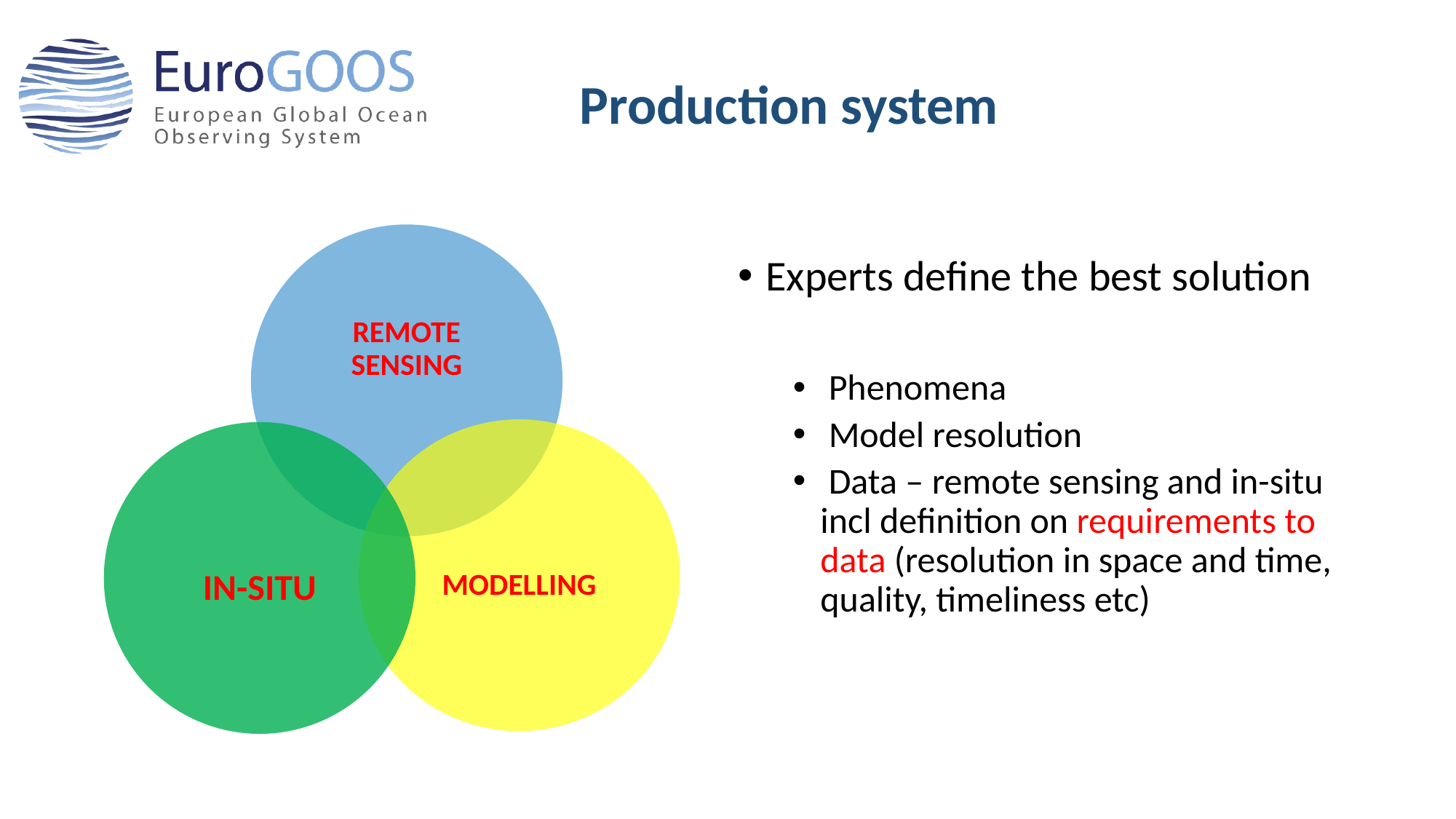

# Production system
REMOTE SENSING
MODELLING
IN-SITU
Experts define the best solution

 Phenomena
 Model resolution
 Data – remote sensing and in-situ incl definition on requirements to data (resolution in space and time, quality, timeliness etc)